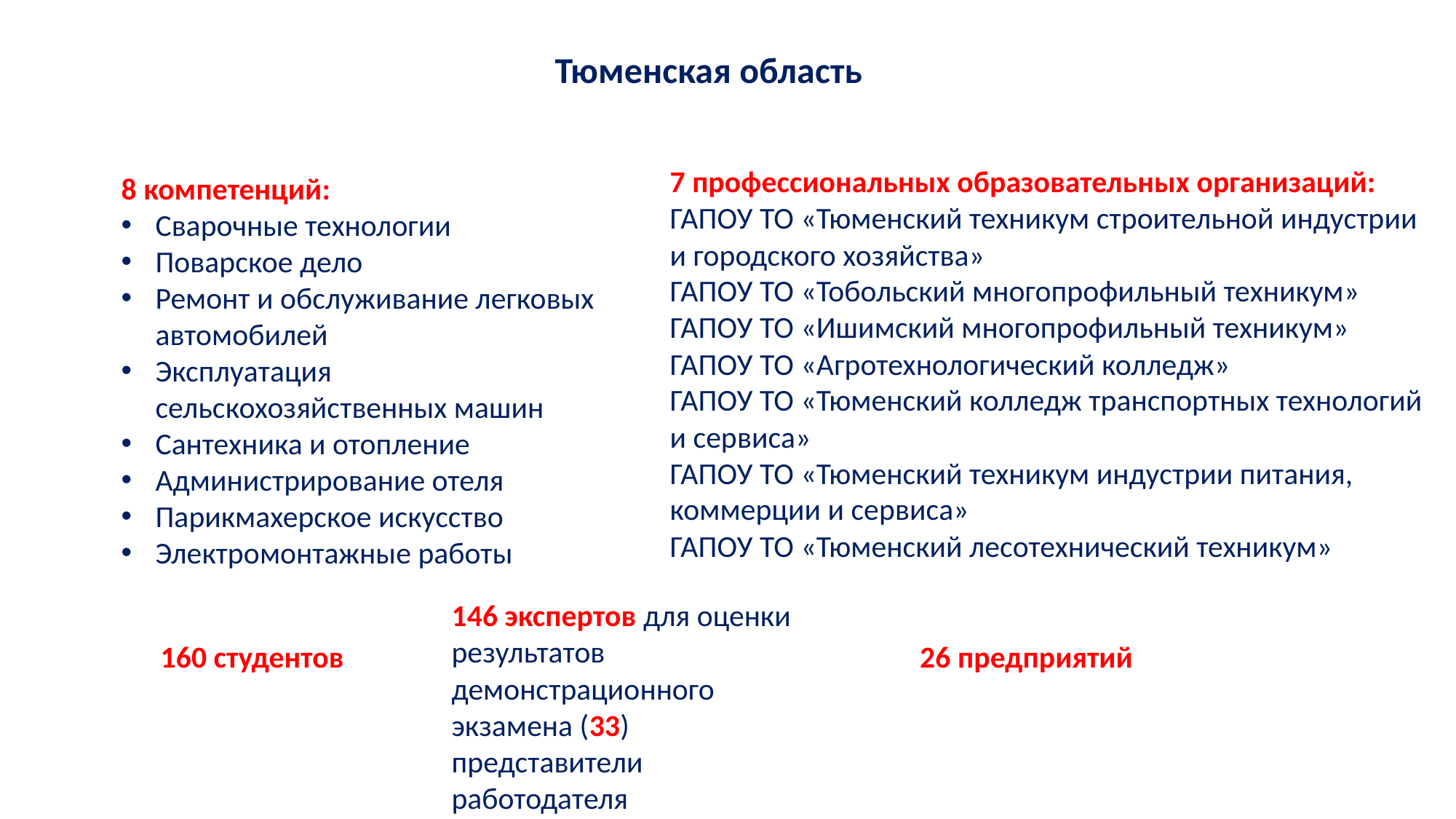

Тюменская область
7 профессиональных образовательных организаций:
ГАПОУ ТО «Тюменский техникум строительной индустрии и городского хозяйства»
ГАПОУ ТО «Тобольский многопрофильный техникум»
ГАПОУ ТО «Ишимский многопрофильный техникум»
ГАПОУ ТО «Агротехнологический колледж»
ГАПОУ ТО «Тюменский колледж транспортных технологий и сервиса»
ГАПОУ ТО «Тюменский техникум индустрии питания, коммерции и сервиса»
ГАПОУ ТО «Тюменский лесотехнический техникум»
8 компетенций:
Сварочные технологии
Поварское дело
Ремонт и обслуживание легковых автомобилей
Эксплуатация сельскохозяйственных машин
Сантехника и отопление
Администрирование отеля
Парикмахерское искусство
Электромонтажные работы
146 экспертов для оценки результатов демонстрационного экзамена (33) представители работодателя
160 студентов
26 предприятий